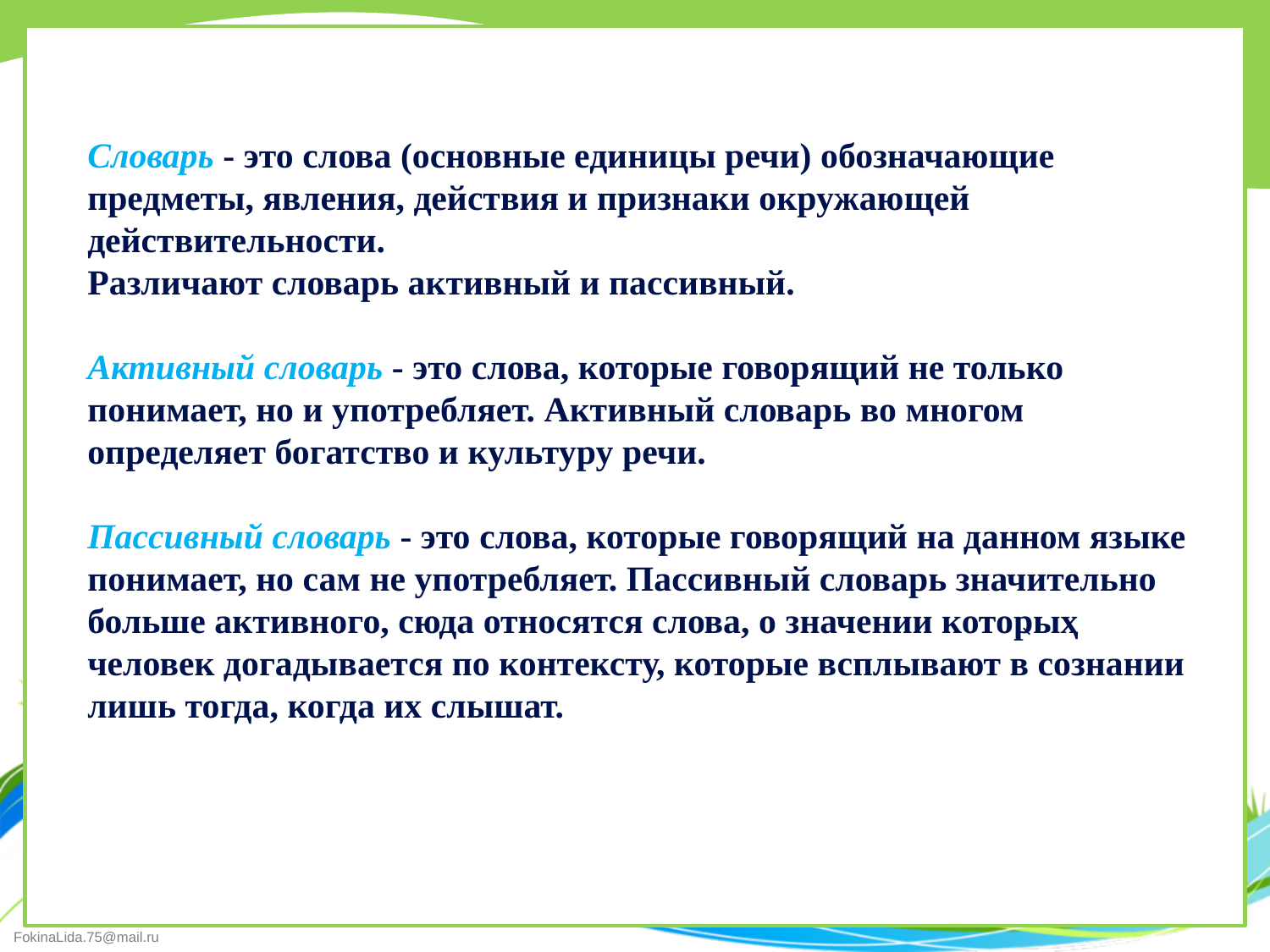

Словарь - это слова (основные единицы речи) обозначающие предметы, явления, действия и признаки окружающей действительности.
Различают словарь активный и пассивный.

Активный словарь - это слова, которые говорящий не только понимает, но и употребляет. Активный словарь во многом определяет богатство и культуру речи.

Пассивный словарь - это слова, которые говорящий на данном языке понимает, но сам не употребляет. Пассивный словарь значительно больше активного, сюда относятся слова, о значении котоҏыҳ человек догадывается по контексту, которые всплывают в сознании лишь тогда, когда их слышат.